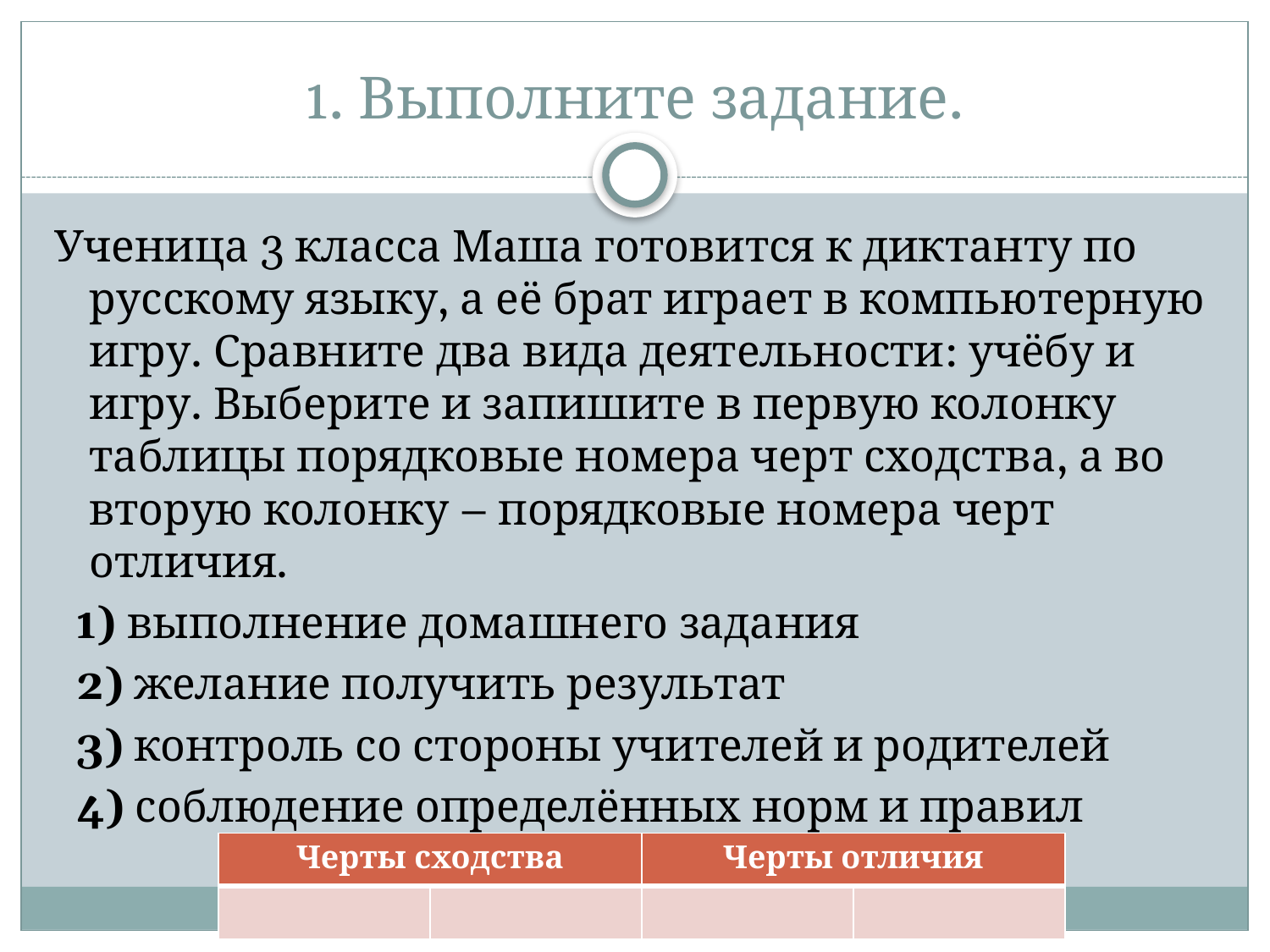

# 1. Выполните задание.
Ученица 3 класса Маша готовится к диктанту по русскому языку, а её брат играет в компьютерную игру. Сравните два вида деятельности: учёбу и игру. Выберите и запишите в первую колонку таблицы порядковые номера черт сходства, а во вторую колонку – порядковые номера черт отличия.
  1) выполнение домашнего задания
  2) желание получить результат
  3) контроль со стороны учителей и родителей
  4) соблюдение определённых норм и правил

| Черты сходства |  | Черты отличия |  |
| --- | --- | --- | --- |
|  |  |  |  |